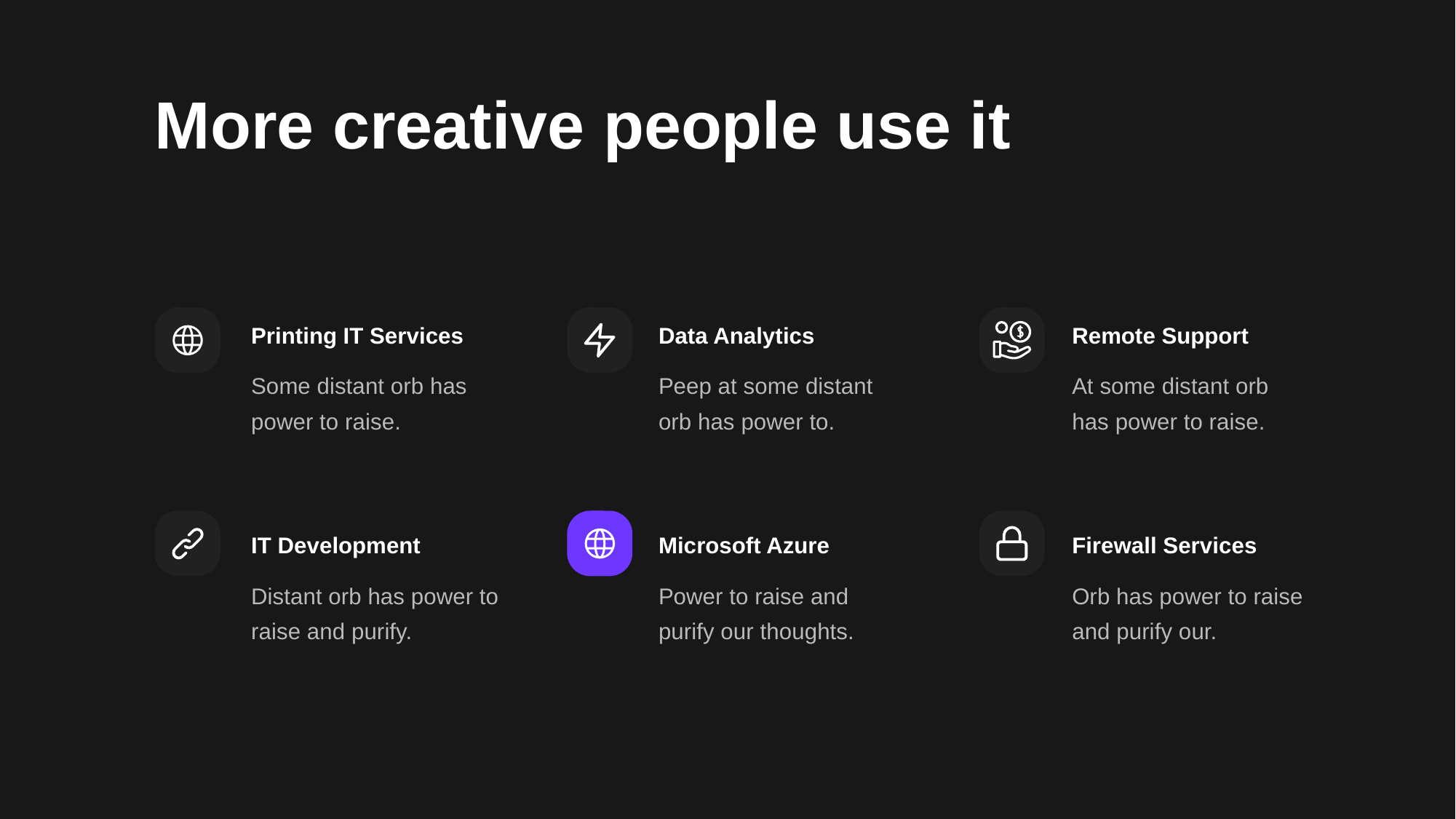

# More creative people use it

Printing IT Services
Some distant orb has power to raise.
Data Analytics
Peep at some distant orb has power to.
Remote Support
At some distant orb has power to raise.

IT Development
Distant orb has power to raise and purify.
Microsoft Azure
Power to raise and purify our thoughts.
Firewall Services
Orb has power to raise and purify our.